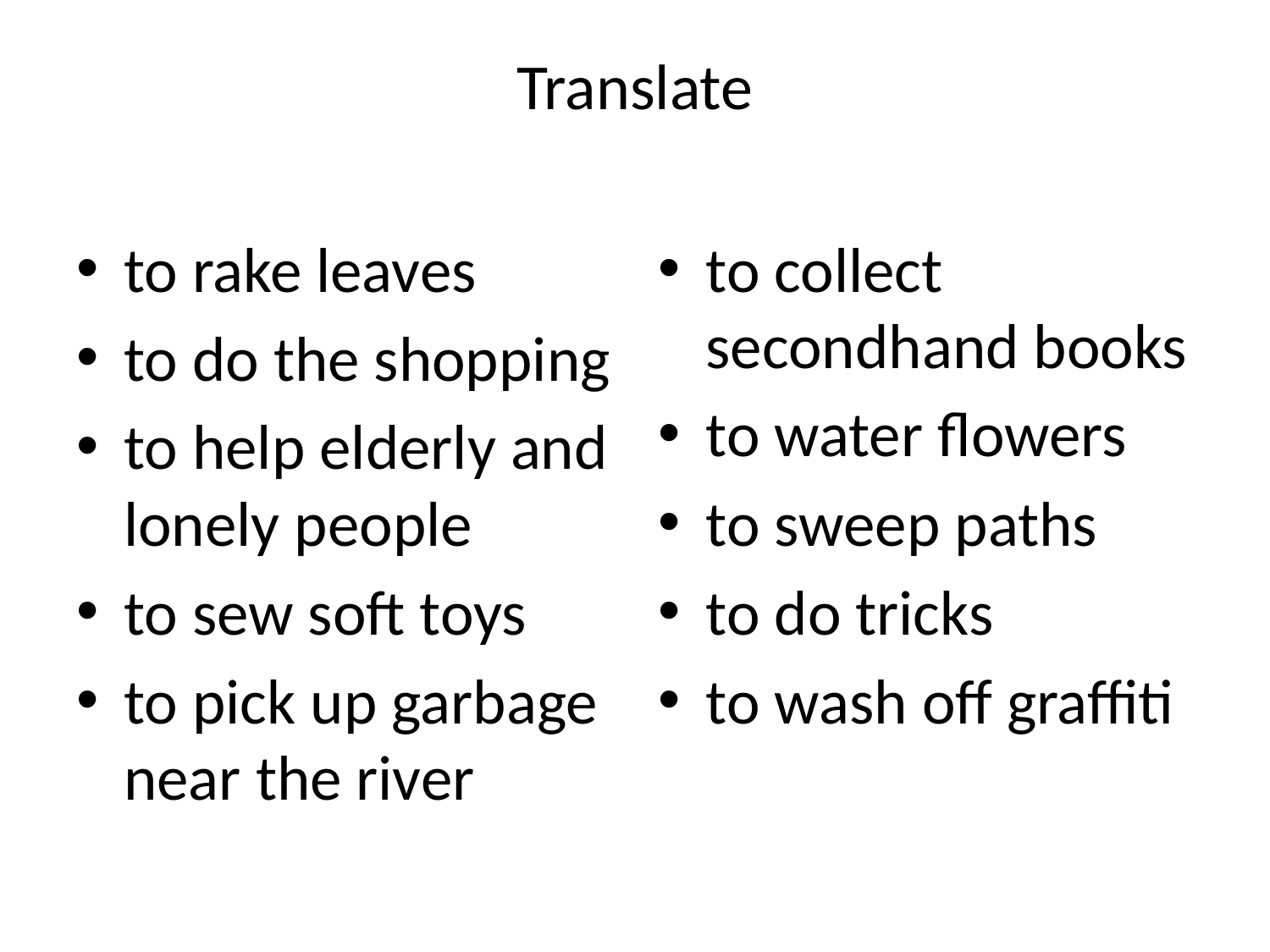

# Translate
to rake leaves
to do the shopping
to help elderly and lonely people
to sew soft toys
to pick up garbage near the river

to collect secondhand books
to water flowers
to sweep paths
to do tricks
to wash off graffiti